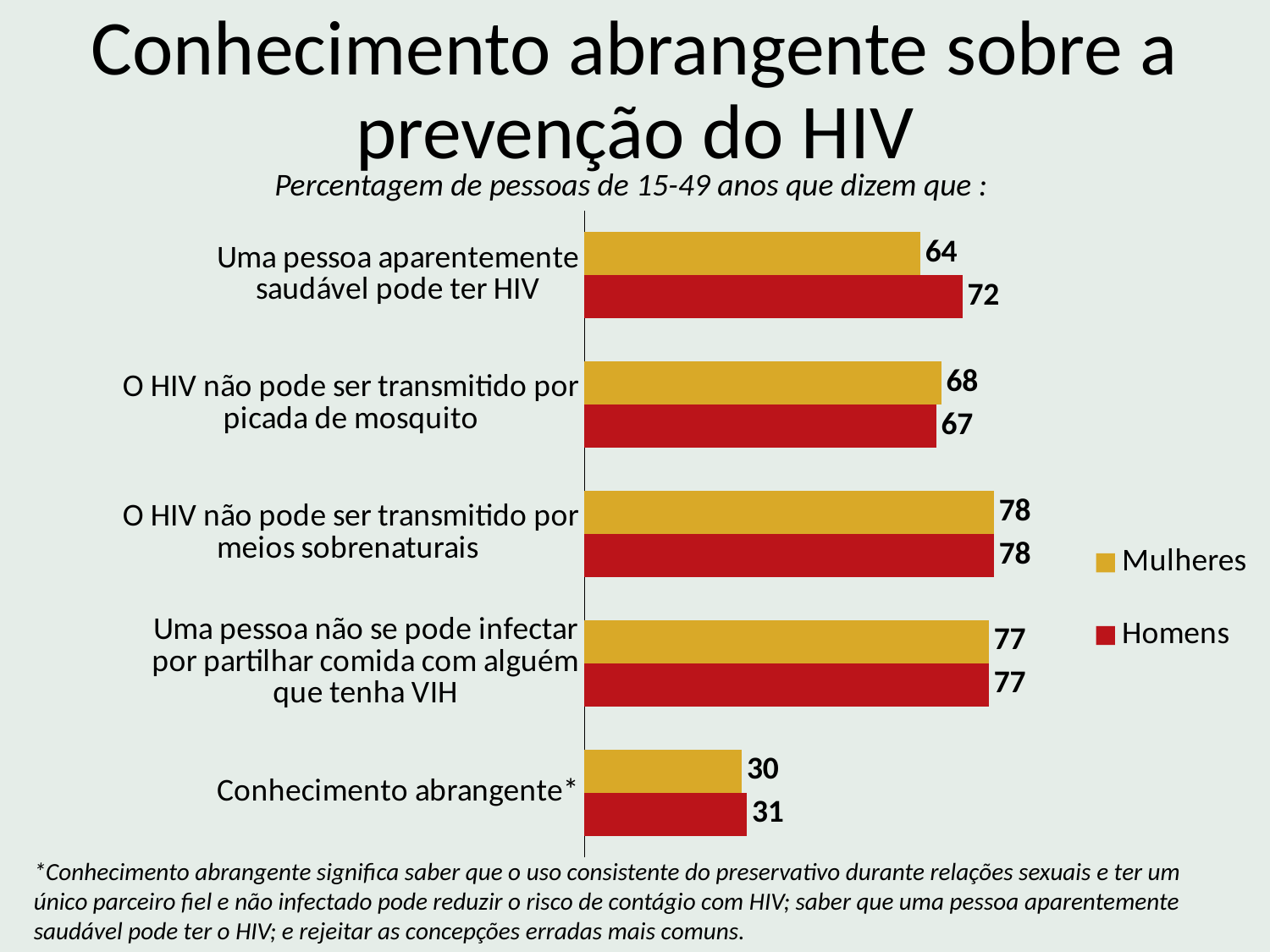

Conhecimento abrangente sobre a prevenção do HIV
Percentagem de pessoas de 15-49 anos que dizem que :

### Chart

| Category | Homens | Mulheres |
|---|---|---|
| Conhecimento abrangente* | 31.0 | 30.0 |
| Uma pessoa não se pode infectar por partilhar comida com alguém que tenha VIH | 77.0 | 77.0 |
| O HIV não pode ser transmitido por meios sobrenaturais  | 78.0 | 78.0 |
| O HIV não pode ser transmitido por picada de mosquito | 67.0 | 68.0 |
| Uma pessoa aparentemente saudável pode ter HIV | 72.0 | 64.0 |
*Conhecimento abrangente significa saber que o uso consistente do preservativo durante relações sexuais e ter um único parceiro fiel e não infectado pode reduzir o risco de contágio com HIV; saber que uma pessoa aparentemente saudável pode ter o HIV; e rejeitar as concepções erradas mais comuns.